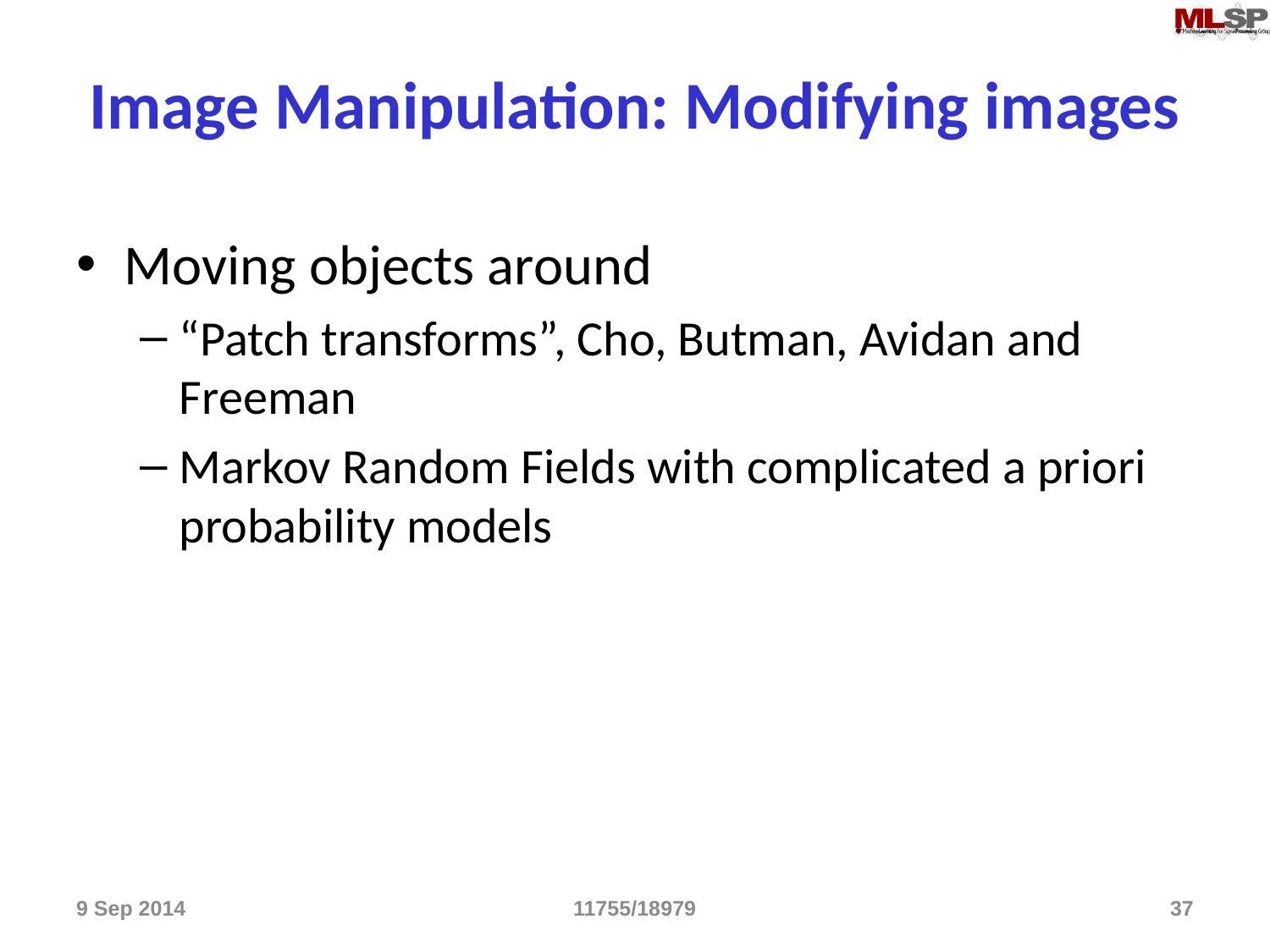

# Image Manipulation: Modifying images
Moving objects around
“Patch transforms”, Cho, Butman, Avidan and Freeman
Markov Random Fields with complicated a priori probability models
9 Sep 2014
11755/18979
37